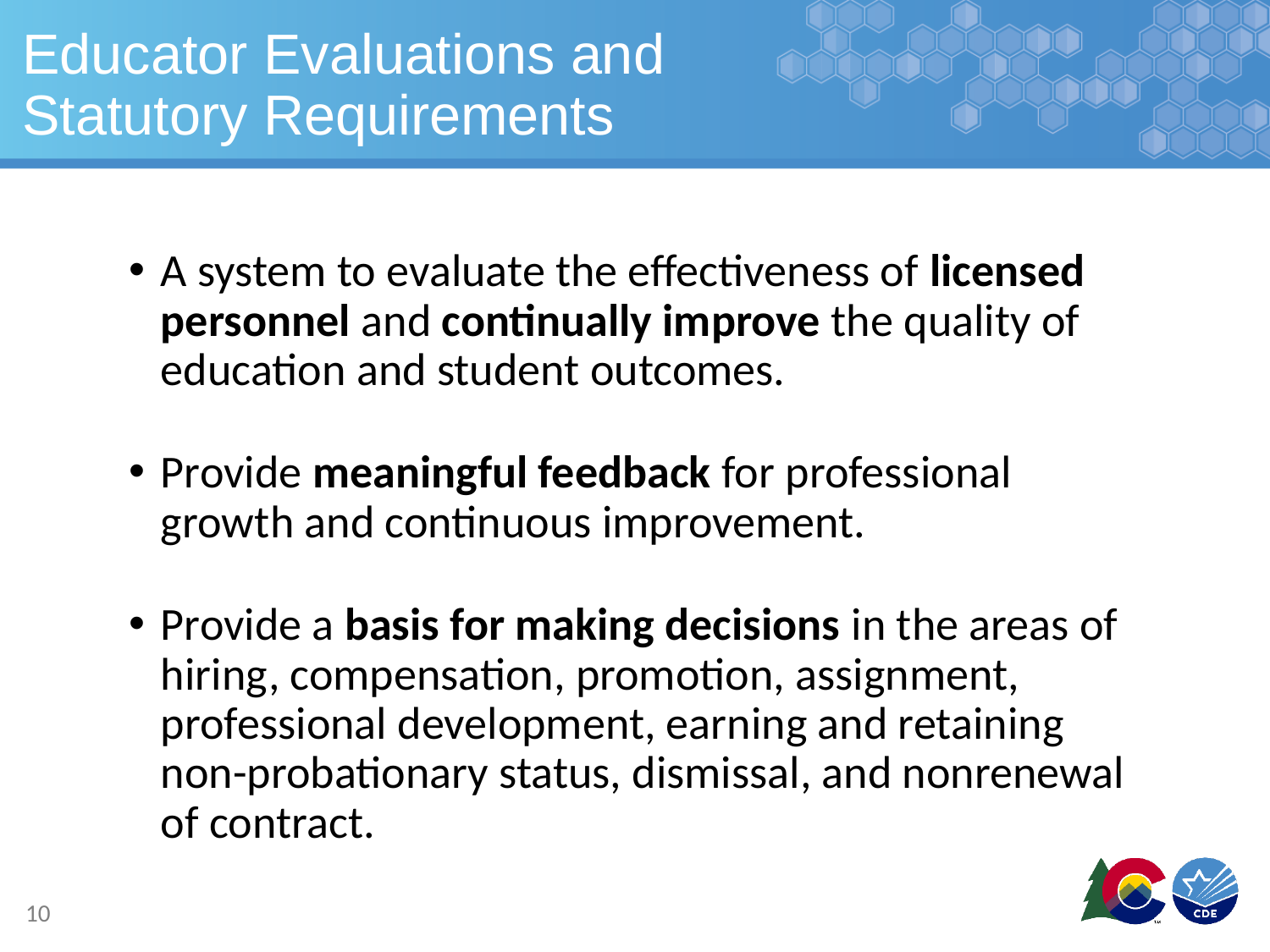

# Educator Evaluations and Statutory Requirements
A system to evaluate the effectiveness of licensed personnel and continually improve the quality of education and student outcomes.
Provide meaningful feedback for professional growth and continuous improvement.
Provide a basis for making decisions in the areas of hiring, compensation, promotion, assignment, professional development, earning and retaining non-probationary status, dismissal, and nonrenewal of contract.
10